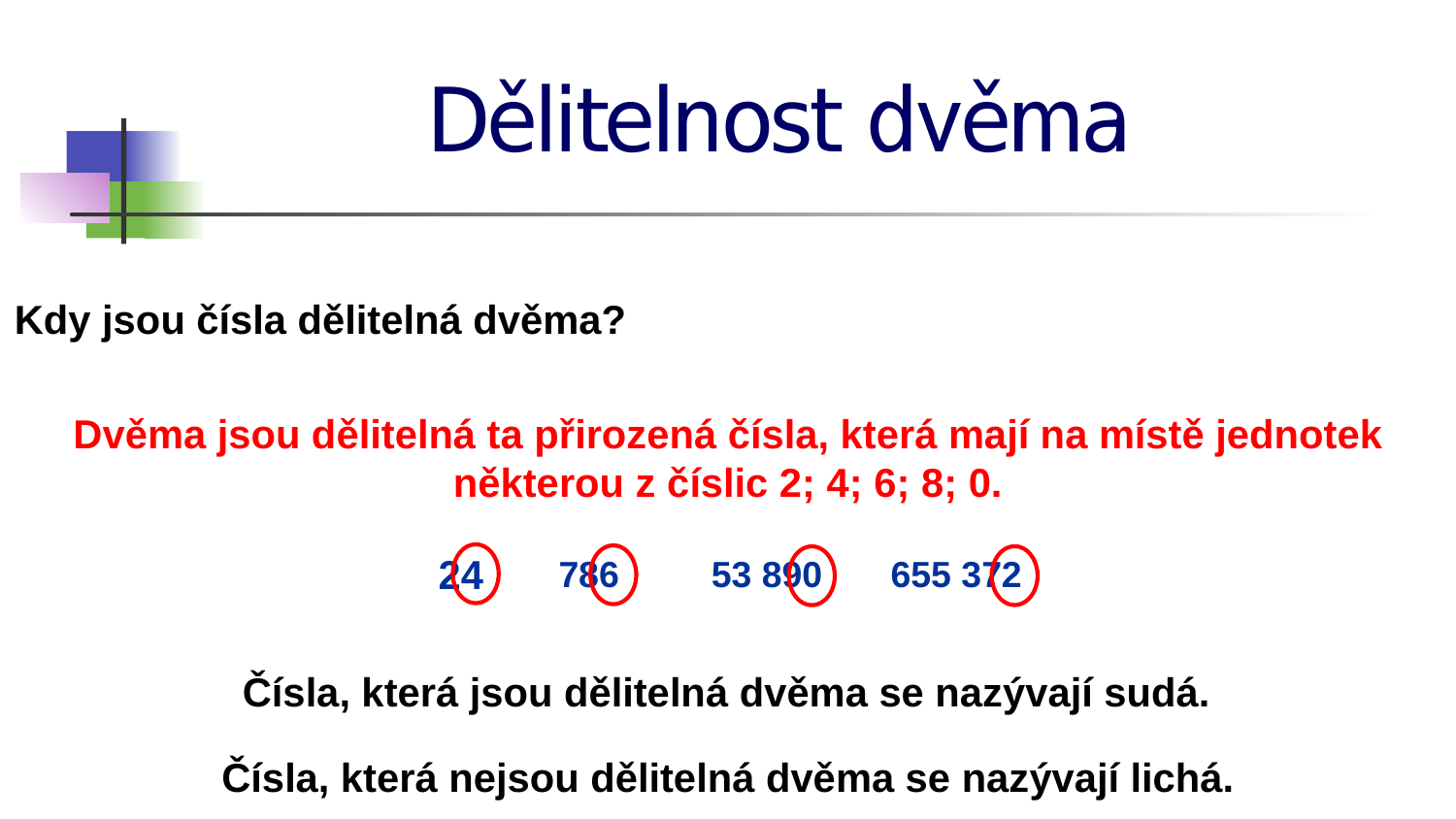

# Dělitelnost dvěma
Kdy jsou čísla dělitelná dvěma?
Dvěma jsou dělitelná ta přirozená čísla, která mají na místě jednotek některou z číslic 2; 4; 6; 8; 0.
24

786
53 890
655 372

Čísla, která jsou dělitelná dvěma se nazývají sudá.
Čísla, která nejsou dělitelná dvěma se nazývají lichá.